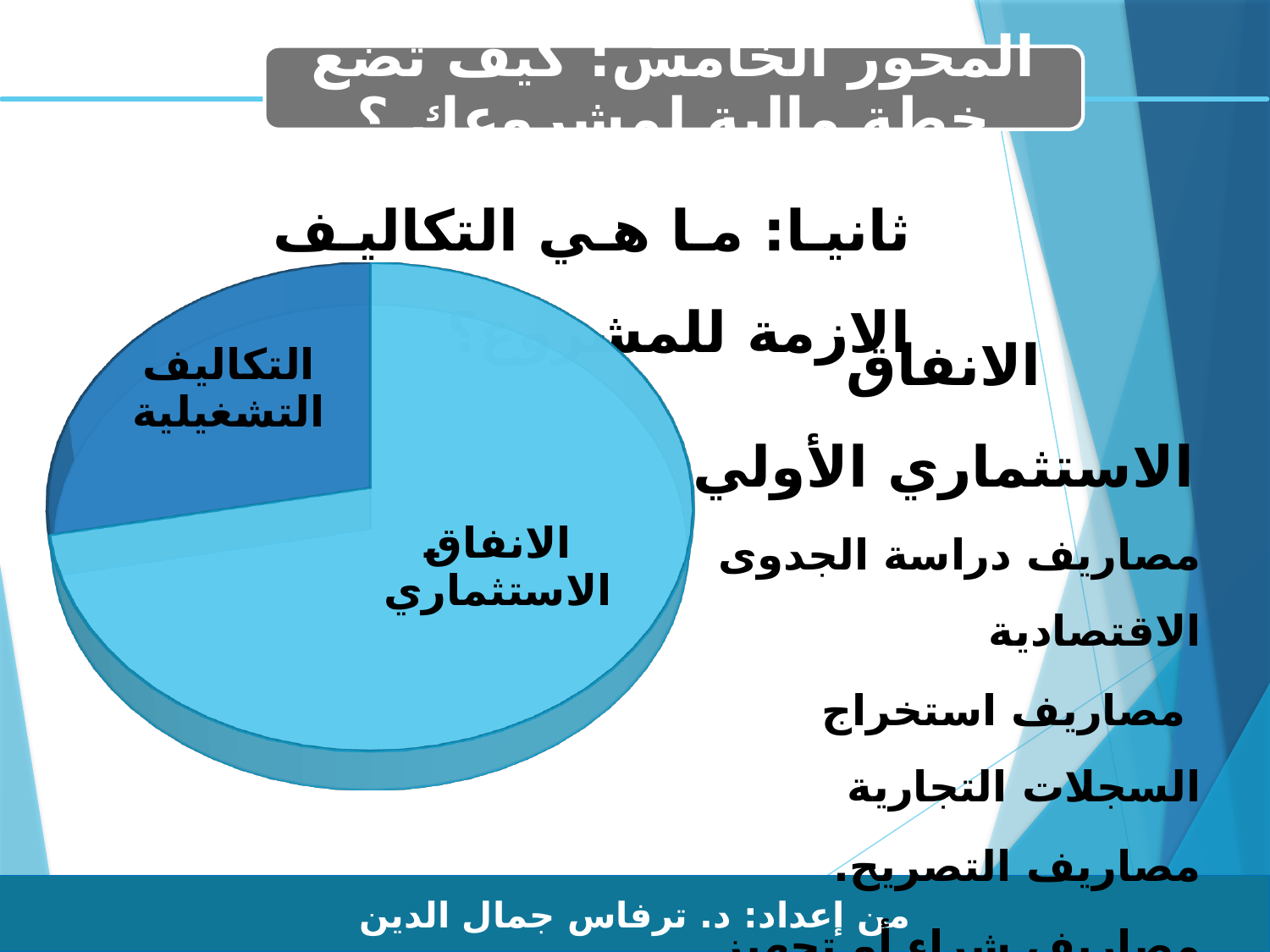

المحور الخامس: كيف تضع خطة مالية لمشروعك ؟
21/06/2017
ثانيا: ما هي التكاليف الازمة للمشروع؟

[unsupported chart]

الانفاق الاستثماري الأولي
مصاريف دراسة الجدوى الاقتصادية
 مصاريف استخراج السجلات التجارية
مصاريف التصريح.
مصاريف شراء أو تجهيز موقع المشروع مصاريف اقتناء الأجهزة والآلات والمعدات
من إعداد: د. ترفاس جمال الدين